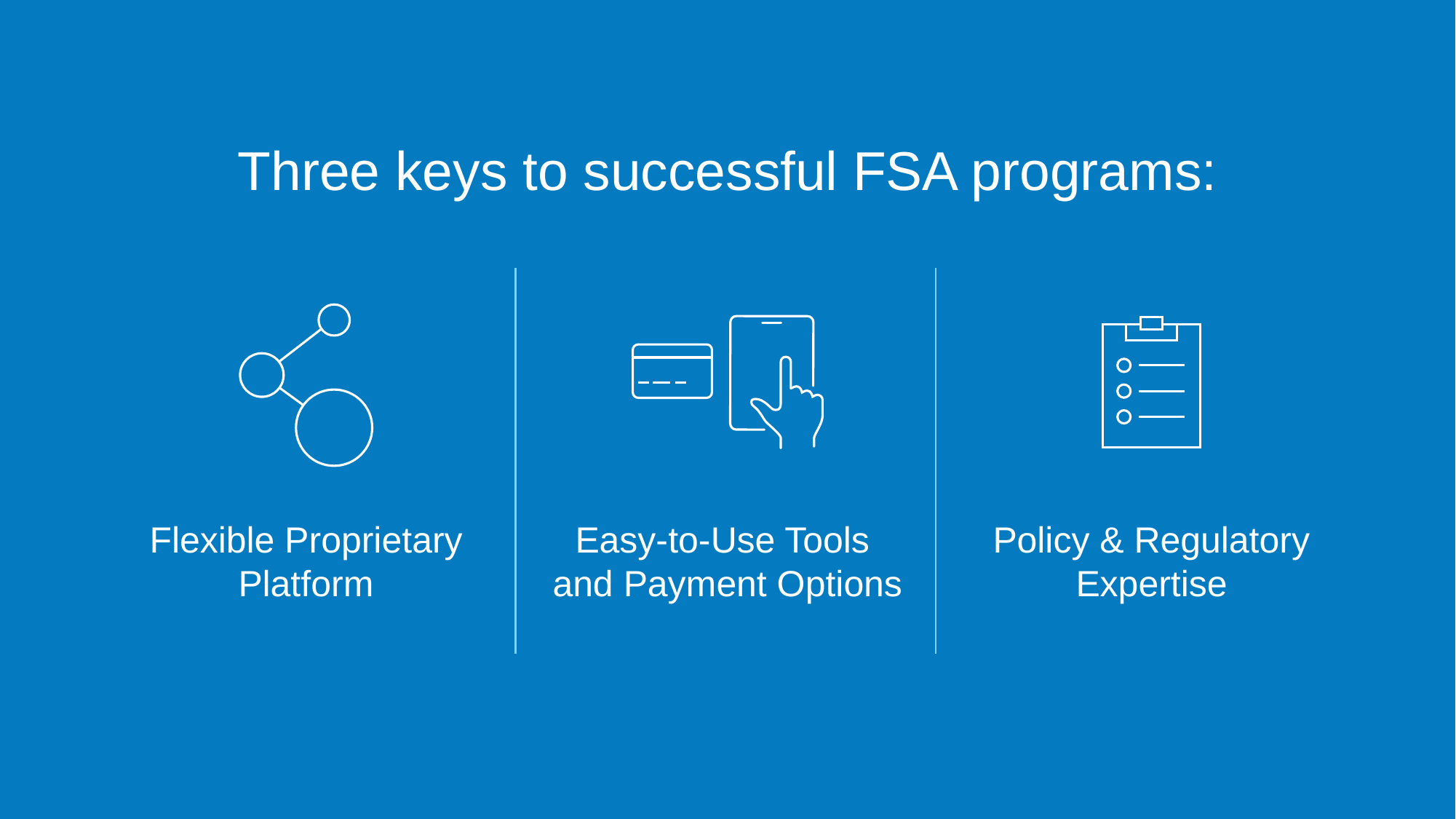

# Three keys to successful FSA programs:

Flexible Proprietary Platform
Easy-to-Use Tools
and Payment Options
Policy & Regulatory
Expertise